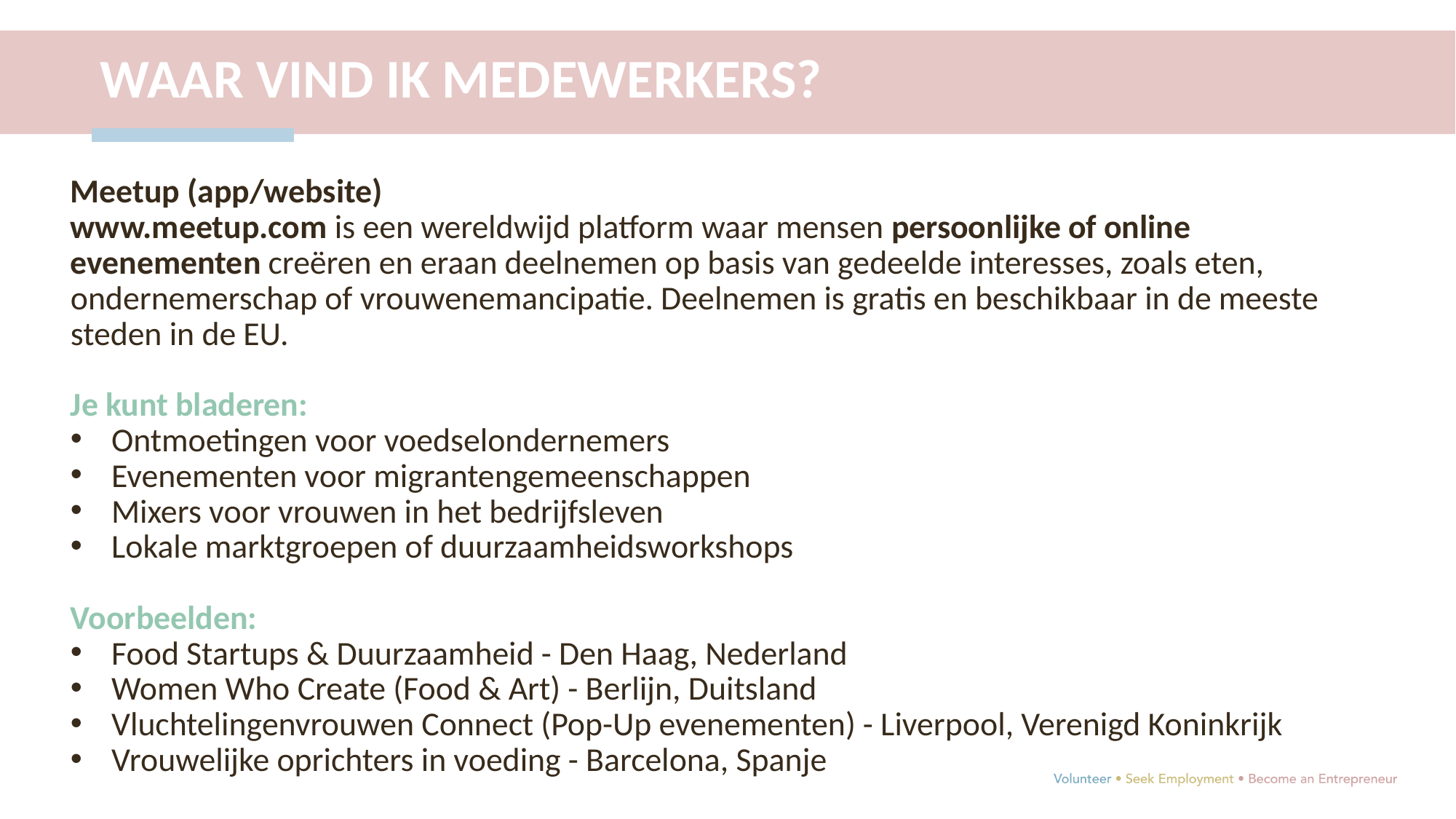

WAAR VIND IK MEDEWERKERS?
Meetup (app/website)
www.meetup.com is een wereldwijd platform waar mensen persoonlijke of online evenementen creëren en eraan deelnemen op basis van gedeelde interesses, zoals eten, ondernemerschap of vrouwenemancipatie. Deelnemen is gratis en beschikbaar in de meeste steden in de EU.

Je kunt bladeren:
Ontmoetingen voor voedselondernemers
Evenementen voor migrantengemeenschappen
Mixers voor vrouwen in het bedrijfsleven
Lokale marktgroepen of duurzaamheidsworkshops

Voorbeelden:
Food Startups & Duurzaamheid - Den Haag, Nederland
Women Who Create (Food & Art) - Berlijn, Duitsland
Vluchtelingenvrouwen Connect (Pop-Up evenementen) - Liverpool, Verenigd Koninkrijk
Vrouwelijke oprichters in voeding - Barcelona, Spanje